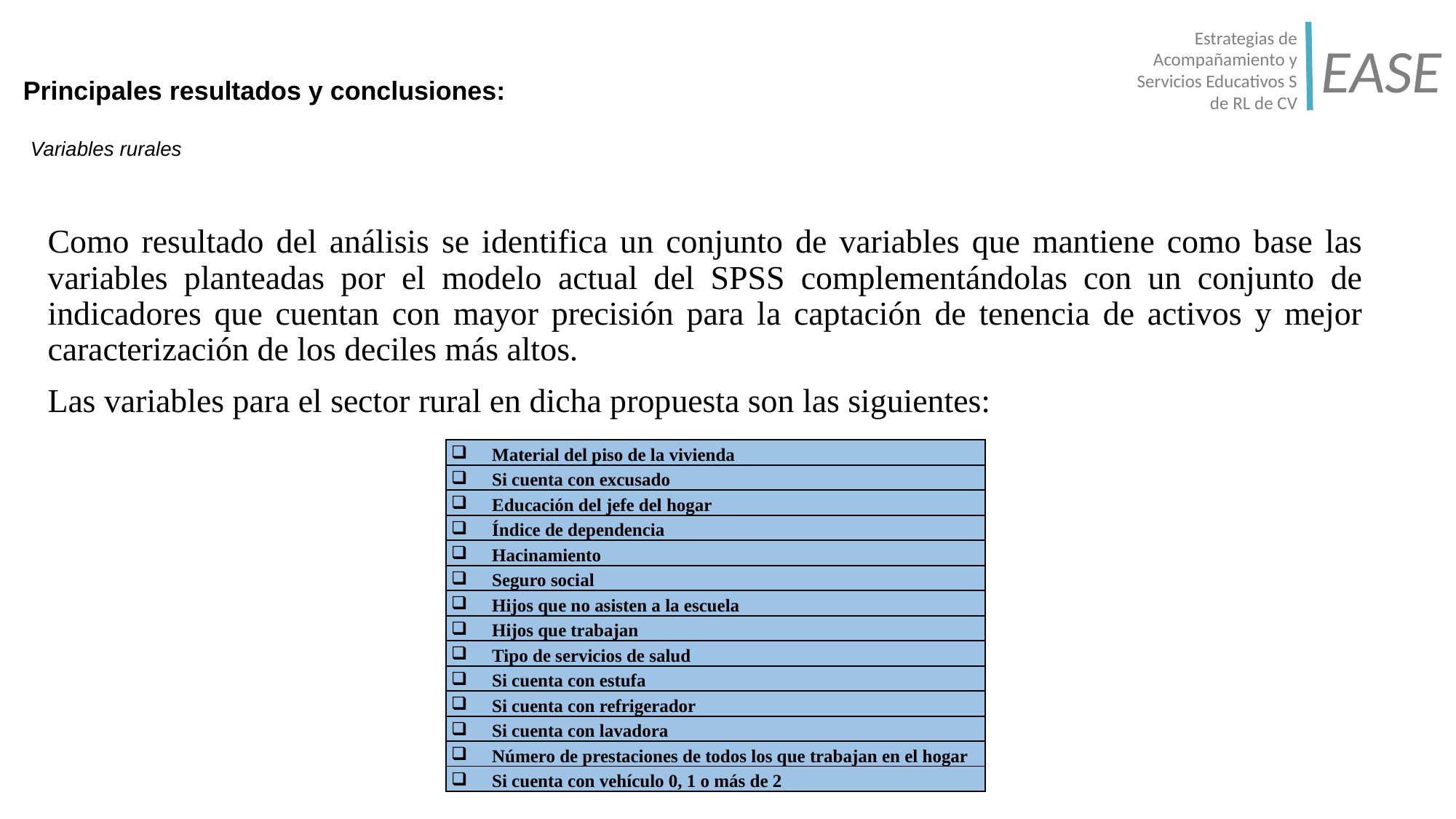

Estrategias de Acompañamiento y Servicios Educativos S de RL de CV

EASE
# Principales resultados y conclusiones: Variables rurales
Como resultado del análisis se identifica un conjunto de variables que mantiene como base las variables planteadas por el modelo actual del SPSS complementándolas con un conjunto de indicadores que cuentan con mayor precisión para la captación de tenencia de activos y mejor caracterización de los deciles más altos.
Las variables para el sector rural en dicha propuesta son las siguientes:

| Material del piso de la vivienda |
| --- |
| Si cuenta con excusado |
| Educación del jefe del hogar |
| Índice de dependencia |
| Hacinamiento |
| Seguro social |
| Hijos que no asisten a la escuela |
| Hijos que trabajan |
| Tipo de servicios de salud |
| Si cuenta con estufa |
| Si cuenta con refrigerador |
| Si cuenta con lavadora |
| Número de prestaciones de todos los que trabajan en el hogar |
| Si cuenta con vehículo 0, 1 o más de 2 |